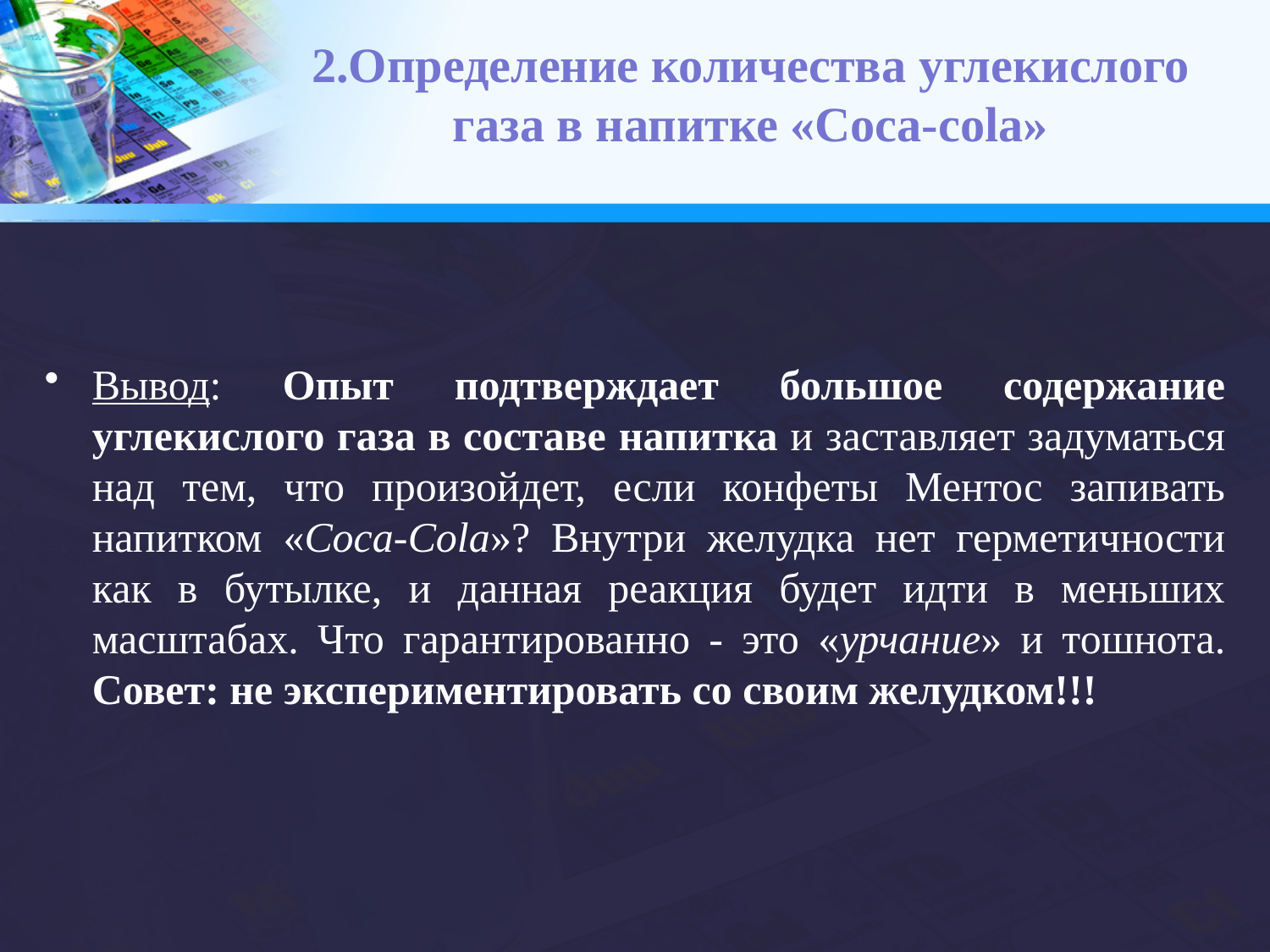

# 2.Определение количества углекислого газа в напитке «Coca-сola»

Вывод: Опыт подтверждает большое содержание углекислого газа в составе напитка и заставляет задуматься над тем, что произойдет, если конфеты Ментос запивать напитком «Coca-Cola»? Внутри желудка нет герметичности как в бутылке, и данная реакция будет идти в меньших масштабах. Что гарантированно - это «урчание» и тошнота. Совет: не экспериментировать со своим желудком!!!